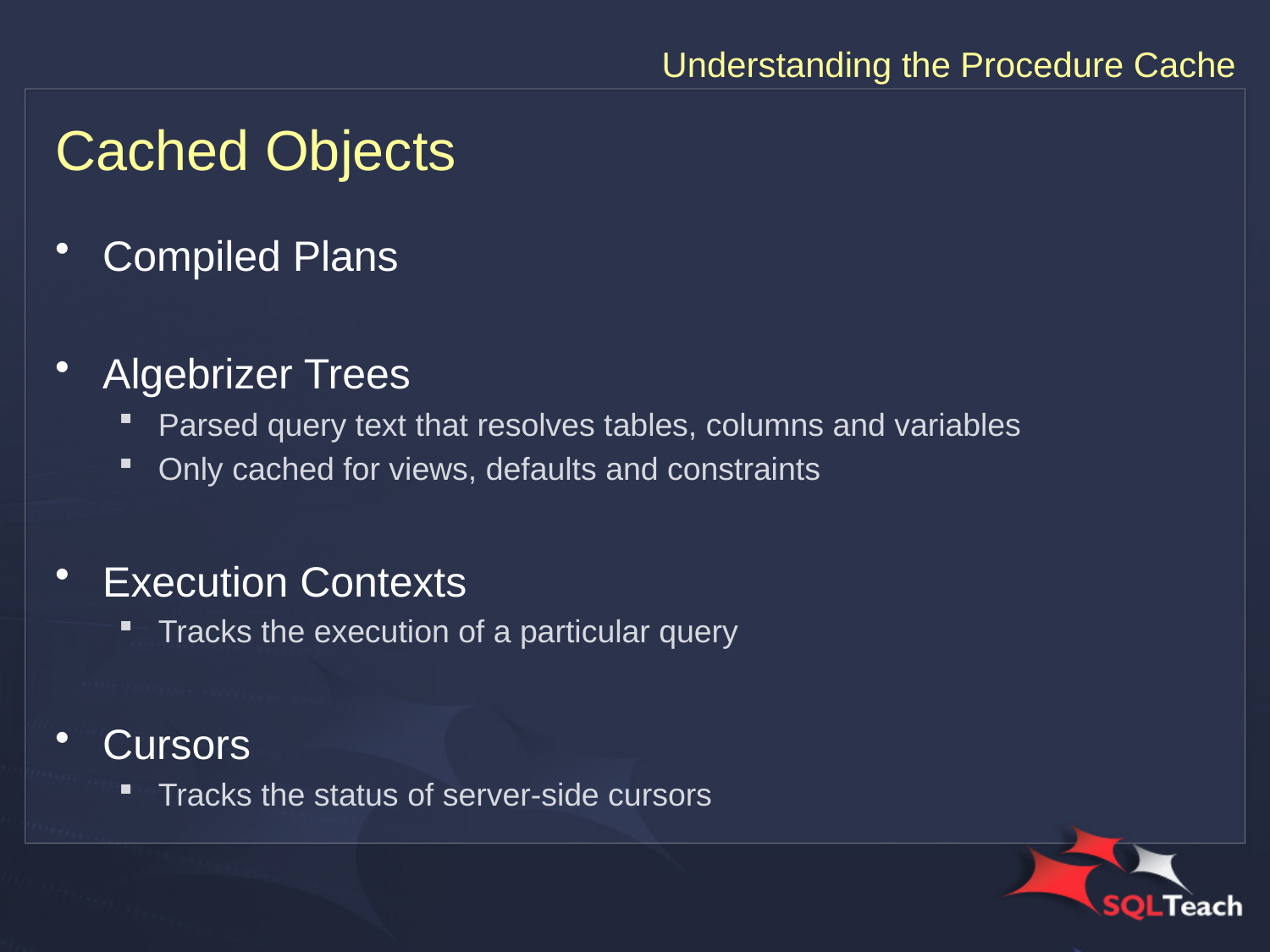

# Cached Objects
Compiled Plans

Algebrizer Trees
Parsed query text that resolves tables, columns and variables
Only cached for views, defaults and constraints

Execution Contexts
Tracks the execution of a particular query

Cursors
Tracks the status of server-side cursors